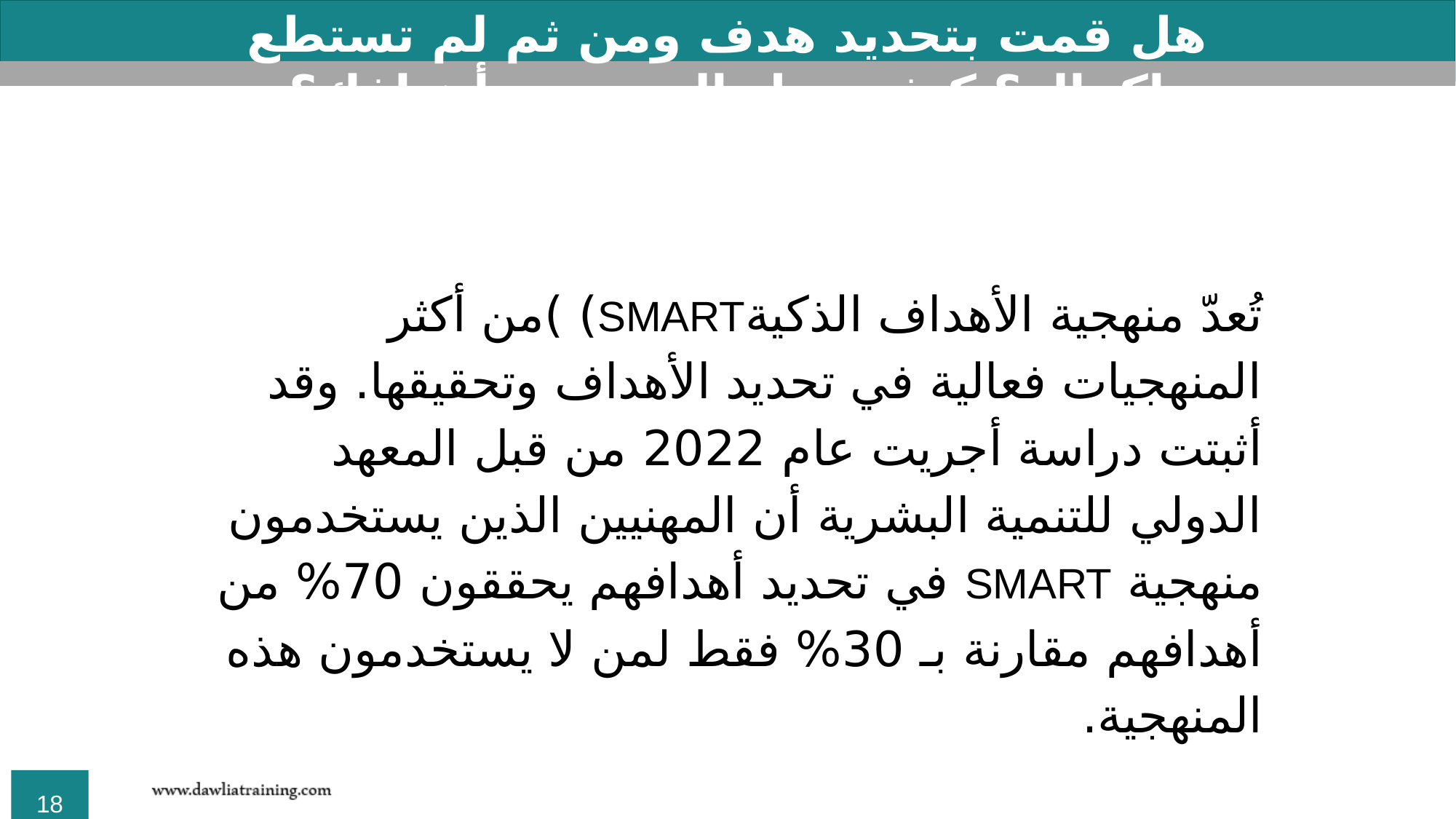

هل قمت بتحديد هدف ومن ثم لم تستطع إكماله؟ كيف تصل إلى جميع أهدافك؟
تُعدّ منهجية الأهداف الذكيةSMART) )من أكثر المنهجيات فعالية في تحديد الأهداف وتحقيقها. وقد أثبتت دراسة أجريت عام 2022 من قبل المعهد الدولي للتنمية البشرية أن المهنيين الذين يستخدمون منهجية SMART في تحديد أهدافهم يحققون 70% من أهدافهم مقارنة بـ 30% فقط لمن لا يستخدمون هذه المنهجية.